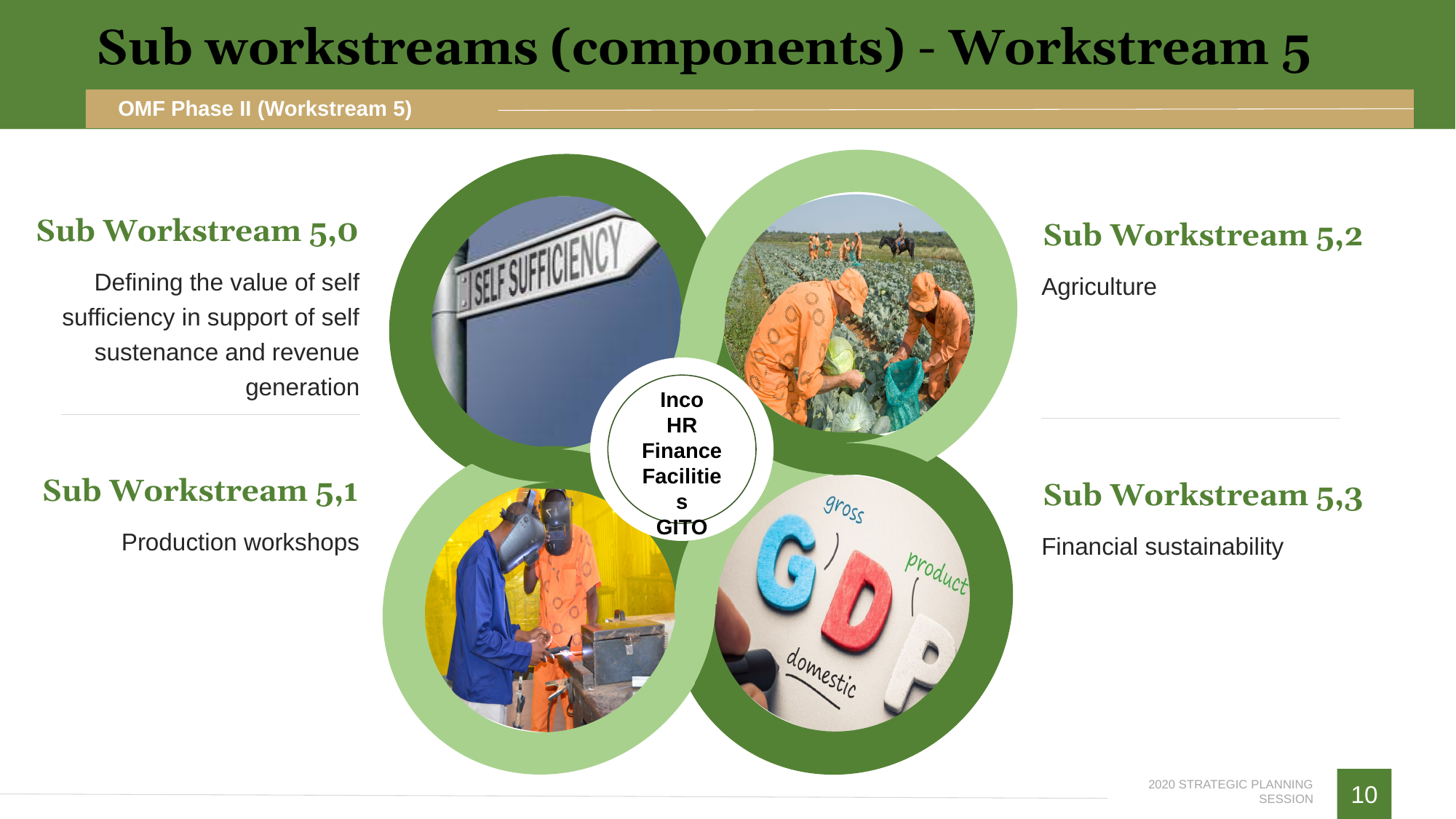

Sub workstreams (components) - Workstream 5

OMF Phase II (Workstream 5)

Sub Workstream 5,0
Sub Workstream 5,2
Defining the value of self sufficiency in support of self sustenance and revenue generation
Agriculture

Inco
HR
Finance
Facilities
GITO
Sub Workstream 5,1

Sub Workstream 5,3

Production workshops
Financial sustainability